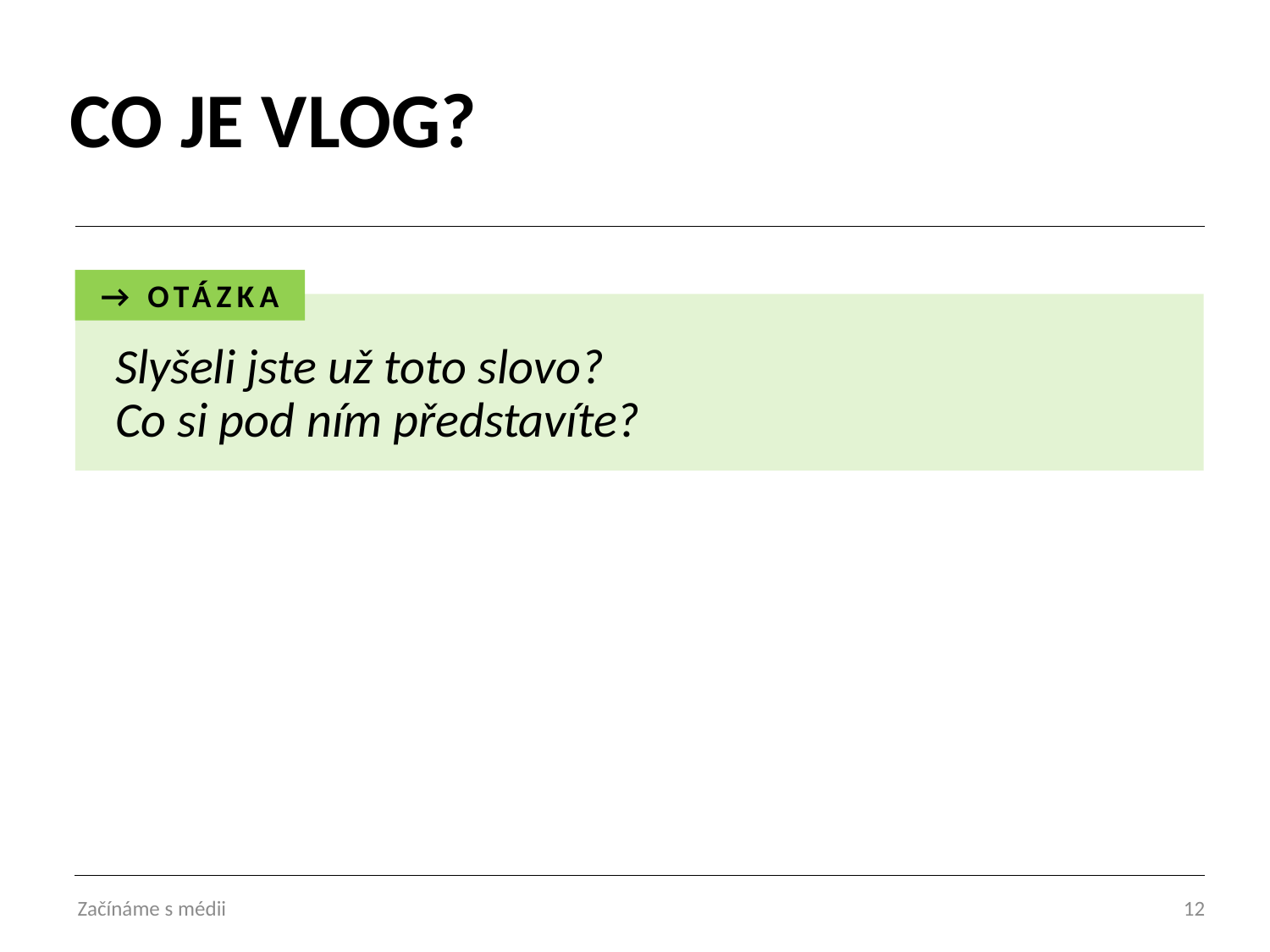

# CO JE VLOG?
→ OTÁZKA

Slyšeli jste už toto slovo?
Co si pod ním představíte?

Začínáme s médii
12